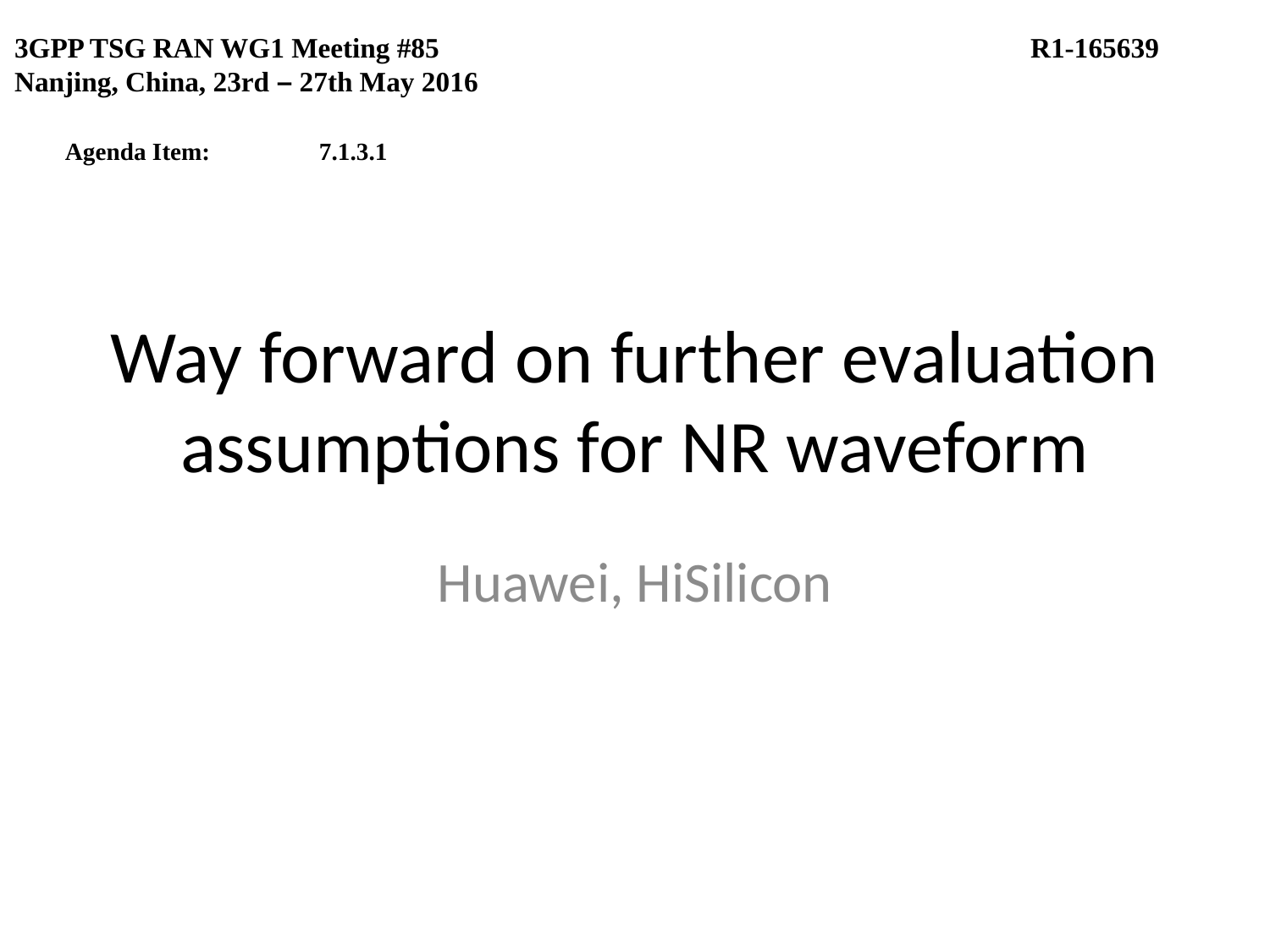

3GPP TSG RAN WG1 Meeting #85					R1-165639
Nanjing, China, 23rd – 27th May 2016

Agenda Item:	7.1.3.1

# Way forward on further evaluation assumptions for NR waveform
Huawei, HiSilicon